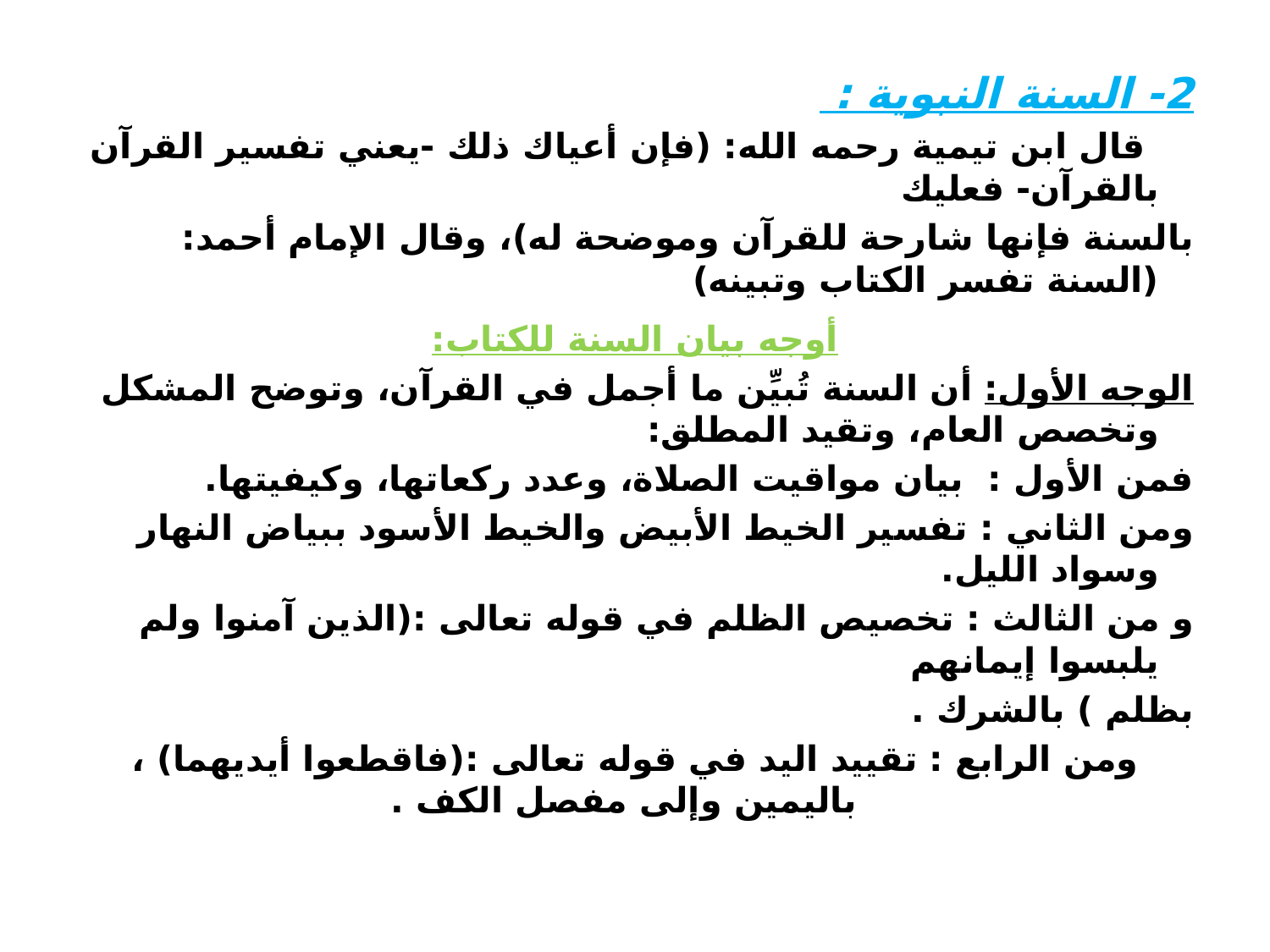

2- السنة النبوية :
    قال ابن تيمية رحمه الله: (فإن أعياك ذلك -يعني تفسير القرآن بالقرآن- فعليك
بالسنة فإنها شارحة للقرآن وموضحة له)، وقال الإمام أحمد: (السنة تفسر الكتاب وتبينه)
أوجه بيان السنة للكتاب:
الوجه الأول: أن السنة تُبيِّن ما أجمل في القرآن، وتوضح المشكل وتخصص العام، وتقيد المطلق:
فمن الأول :  بيان مواقيت الصلاة، وعدد ركعاتها، وكيفيتها.
ومن الثاني : تفسير الخيط الأبيض والخيط الأسود ببياض النهار وسواد الليل.
و من الثالث : تخصيص الظلم في قوله تعالى :(الذين آمنوا ولم يلبسوا إيمانهم
بظلم ) بالشرك .
ومن الرابع : تقييد اليد في قوله تعالى :(فاقطعوا أيديهما) ، باليمين وإلى مفصل الكف .